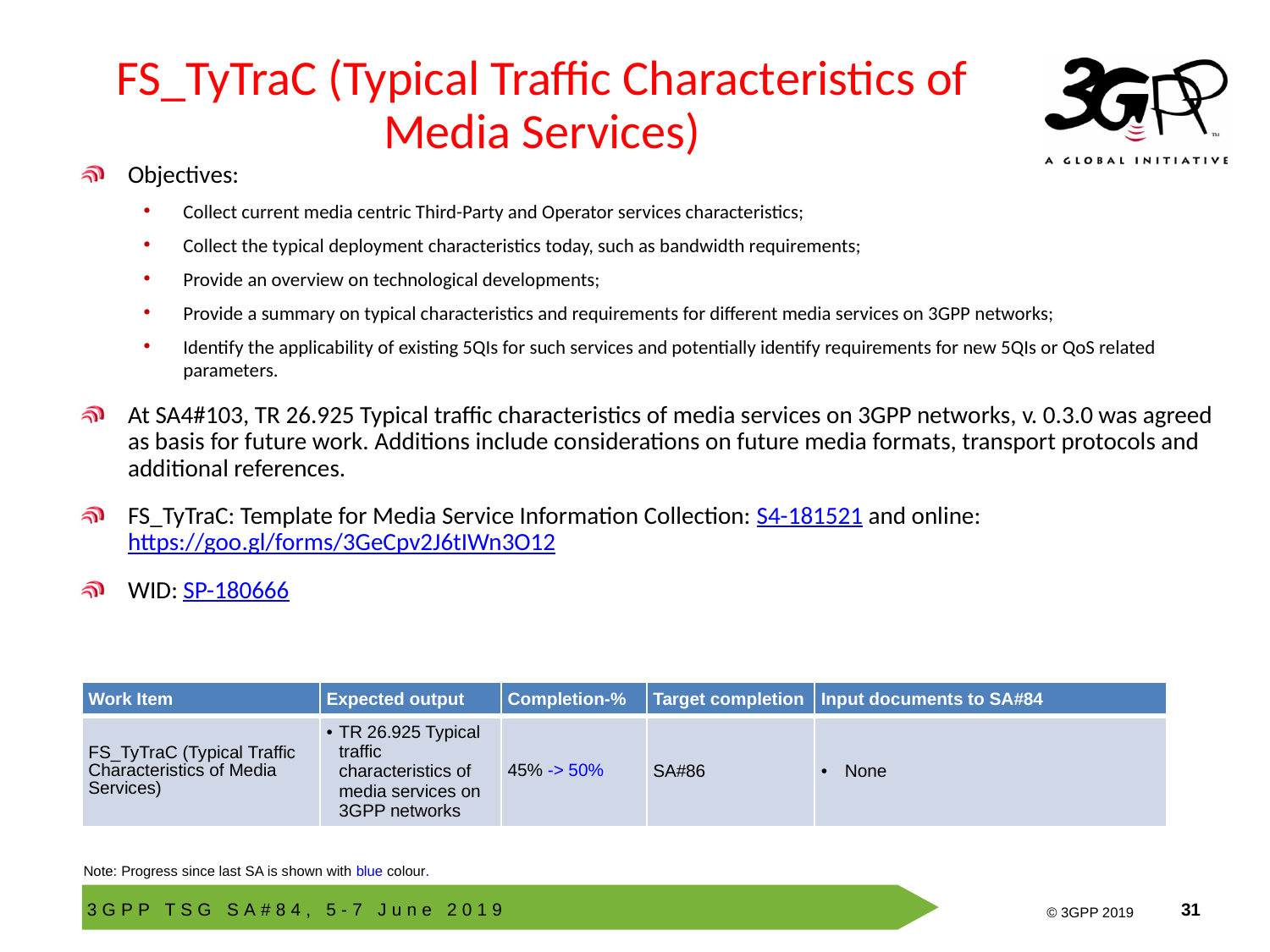

# FS_TyTraC (Typical Traffic Characteristics of Media Services)
Objectives:
Collect current media centric Third-Party and Operator services characteristics;
Collect the typical deployment characteristics today, such as bandwidth requirements;
Provide an overview on technological developments;
Provide a summary on typical characteristics and requirements for different media services on 3GPP networks;
Identify the applicability of existing 5QIs for such services and potentially identify requirements for new 5QIs or QoS related parameters.
At SA4#103, TR 26.925 Typical traffic characteristics of media services on 3GPP networks, v. 0.3.0 was agreed as basis for future work. Additions include considerations on future media formats, transport protocols and additional references.
FS_TyTraC: Template for Media Service Information Collection: S4-181521 and online: https://goo.gl/forms/3GeCpv2J6tIWn3O12
WID: SP-180666
| Work Item | Expected output | Completion-% | Target completion | Input documents to SA#84 |
| --- | --- | --- | --- | --- |
| FS\_TyTraC (Typical Traffic Characteristics of Media Services) | TR 26.925 Typical traffic characteristics of media services on 3GPP networks | 45% -> 50% | SA#86 | None |
Note: Progress since last SA is shown with blue colour.